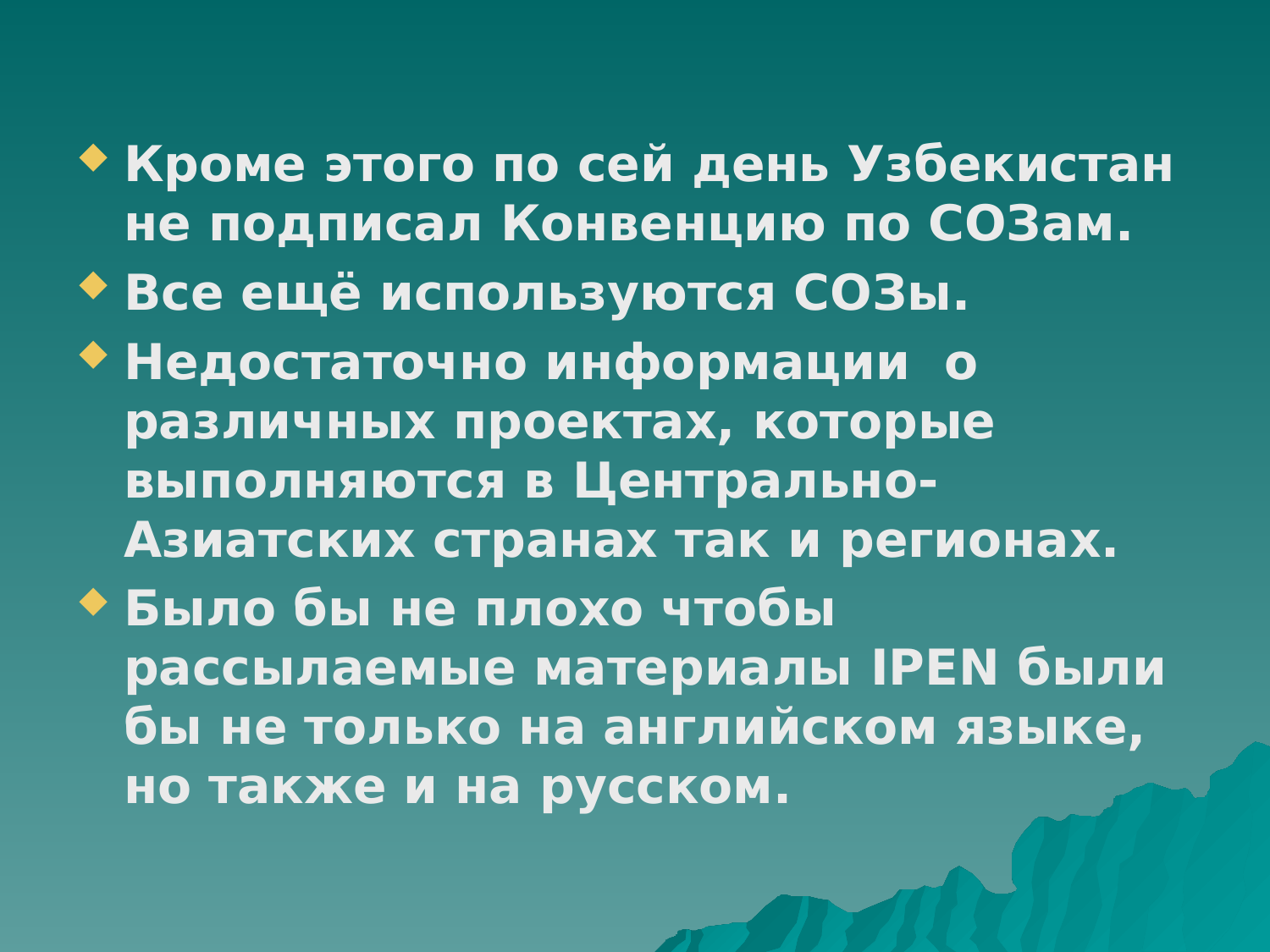

Кроме этого по сей день Узбекистан не подписал Конвенцию по СОЗам.
Все ещё используются СОЗы.
Недостаточно информации  о различных проектах, которые выполняются в Центрально-Азиатских странах так и регионах.
Было бы не плохо чтобы рассылаемые материалы IPEN были бы не только на английском языке, но также и на русском.